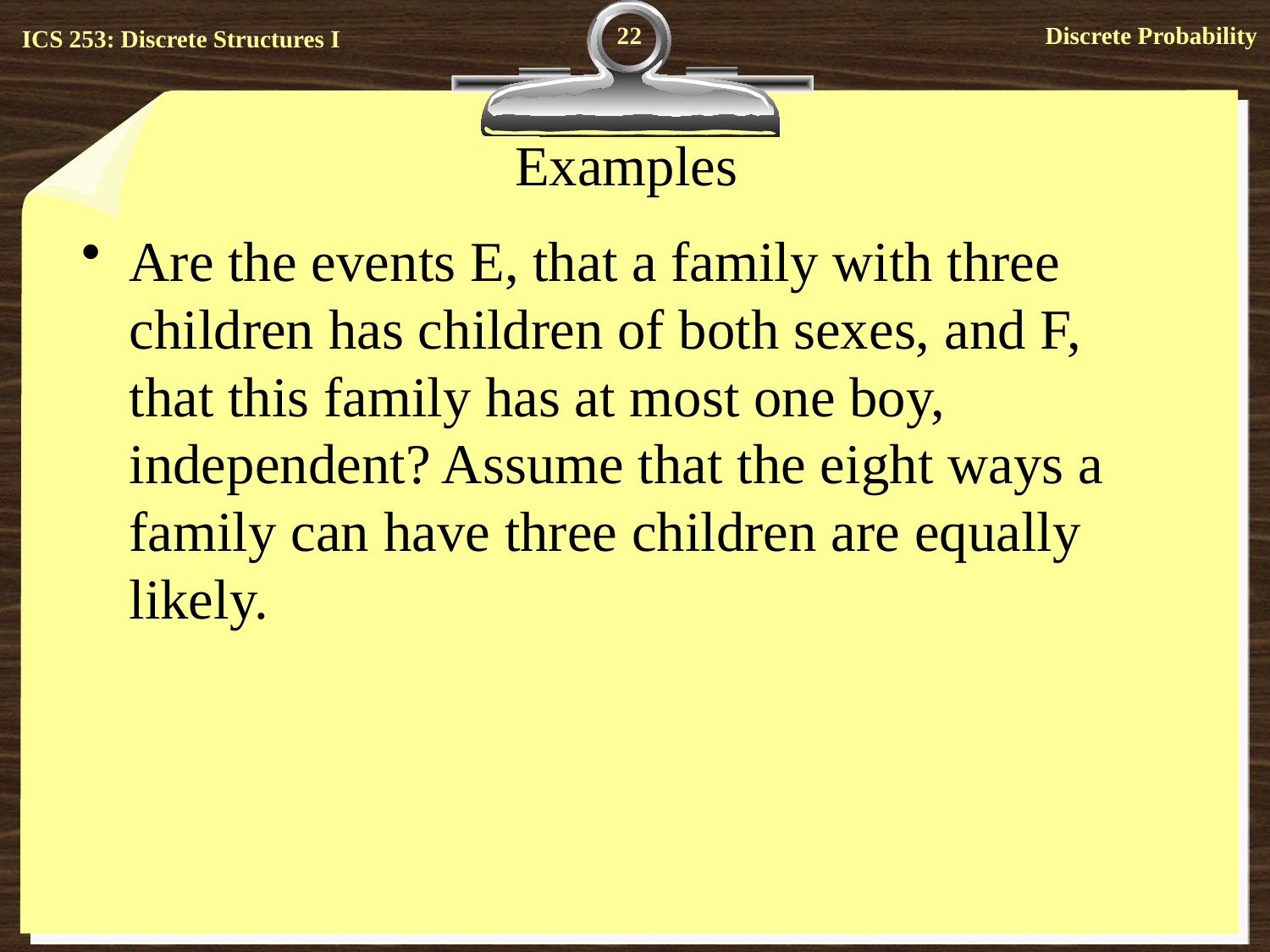

22
# Examples
Are the events E, that a family with three children has children of both sexes, and F, that this family has at most one boy, independent? Assume that the eight ways a family can have three children are equally likely.